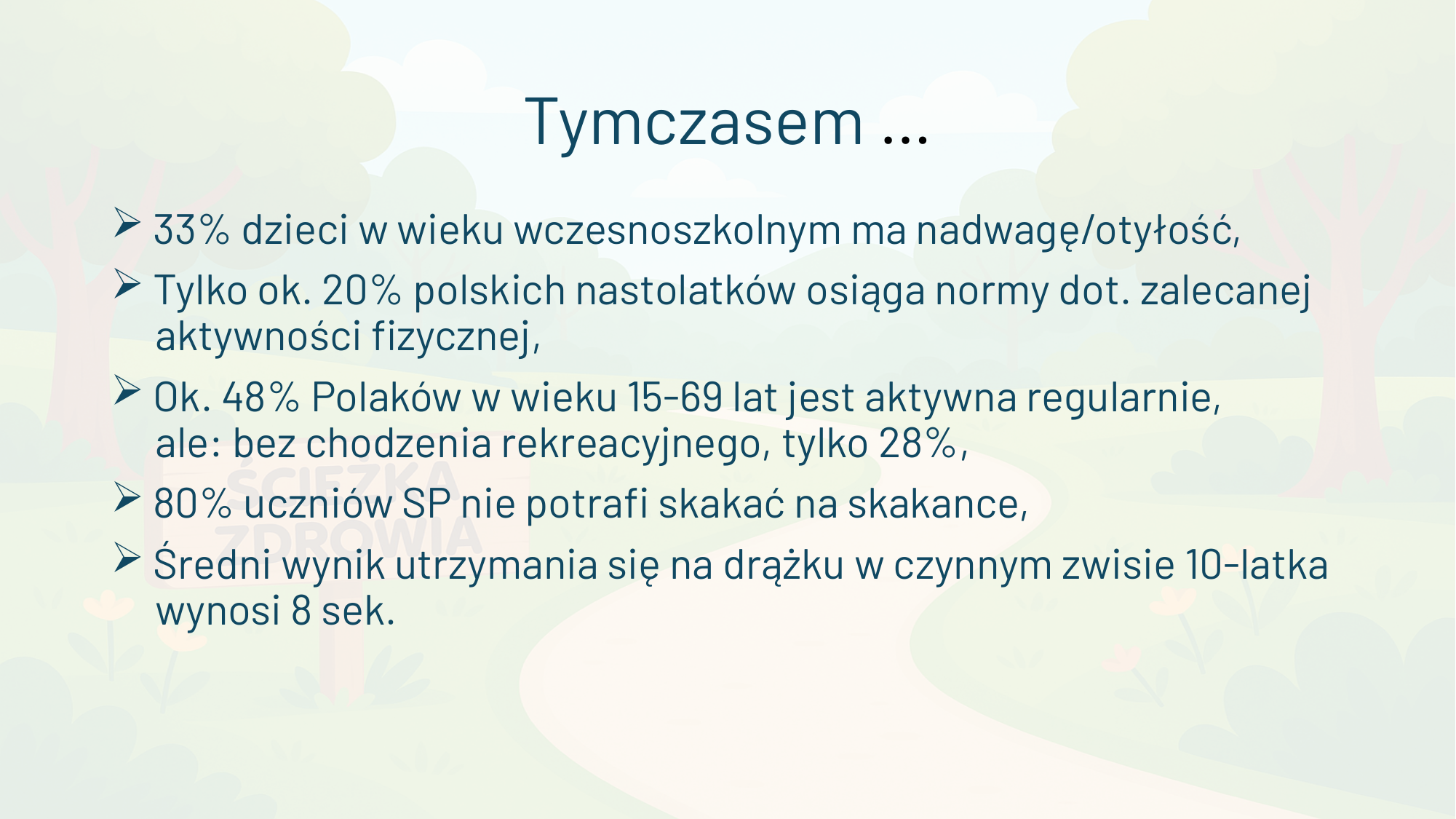

# Tymczasem …
 33% dzieci w wieku wczesnoszkolnym ma nadwagę/otyłość,
 Tylko ok. 20% polskich nastolatków osiąga normy dot. zalecanej
  aktywności fizycznej,
 Ok. 48% Polaków w wieku 15-69 lat jest aktywna regularnie,
  ale: bez chodzenia rekreacyjnego, tylko 28%,
 80% uczniów SP nie potrafi skakać na skakance,
 Średni wynik utrzymania się na drążku w czynnym zwisie 10-latka
  wynosi 8 sek.